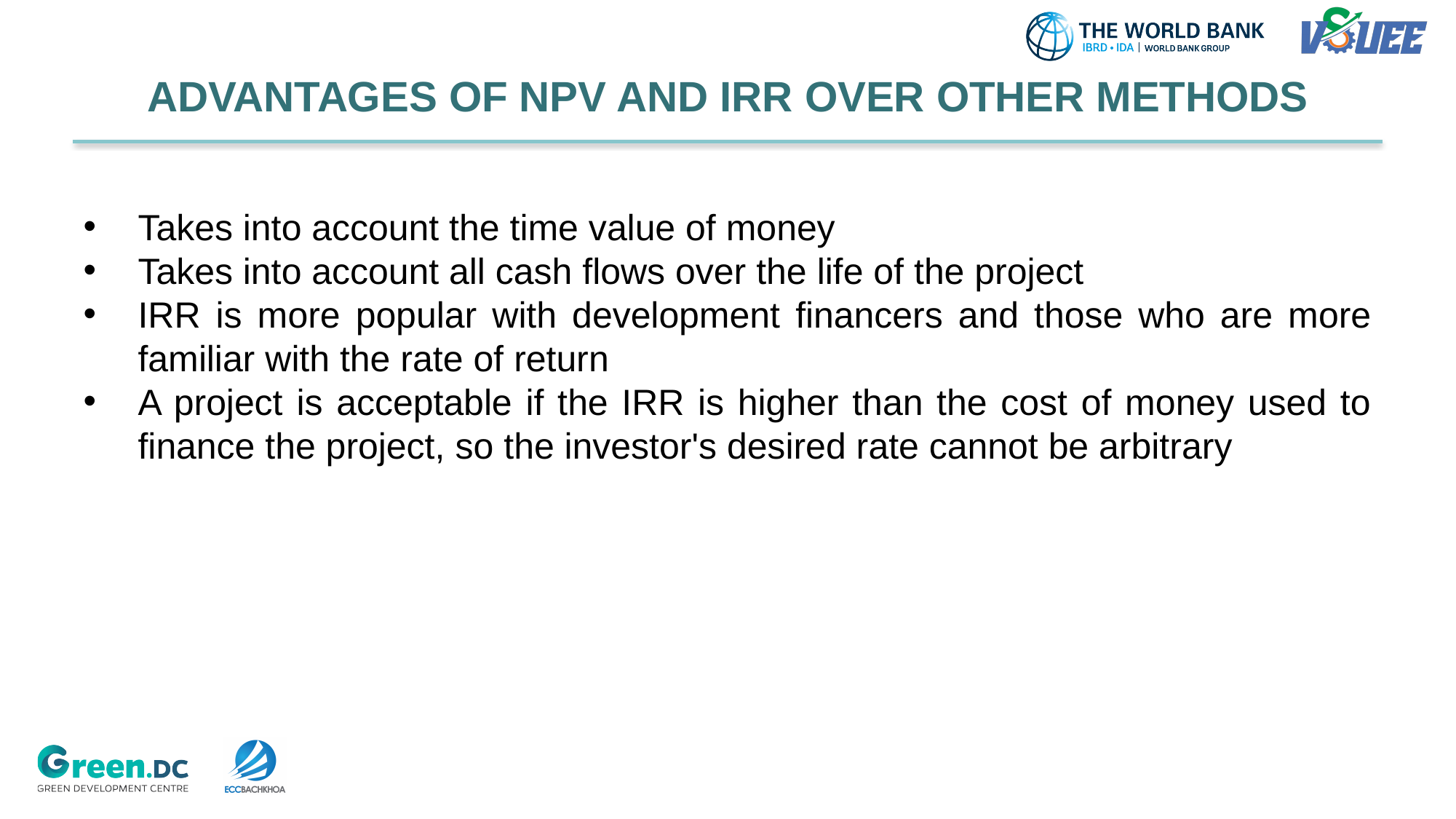

# ADVANTAGES OF NPV AND IRR OVER OTHER METHODS
Takes into account the time value of money
Takes into account all cash flows over the life of the project
IRR is more popular with development financers and those who are more familiar with the rate of return
A project is acceptable if the IRR is higher than the cost of money used to finance the project, so the investor's desired rate cannot be arbitrary